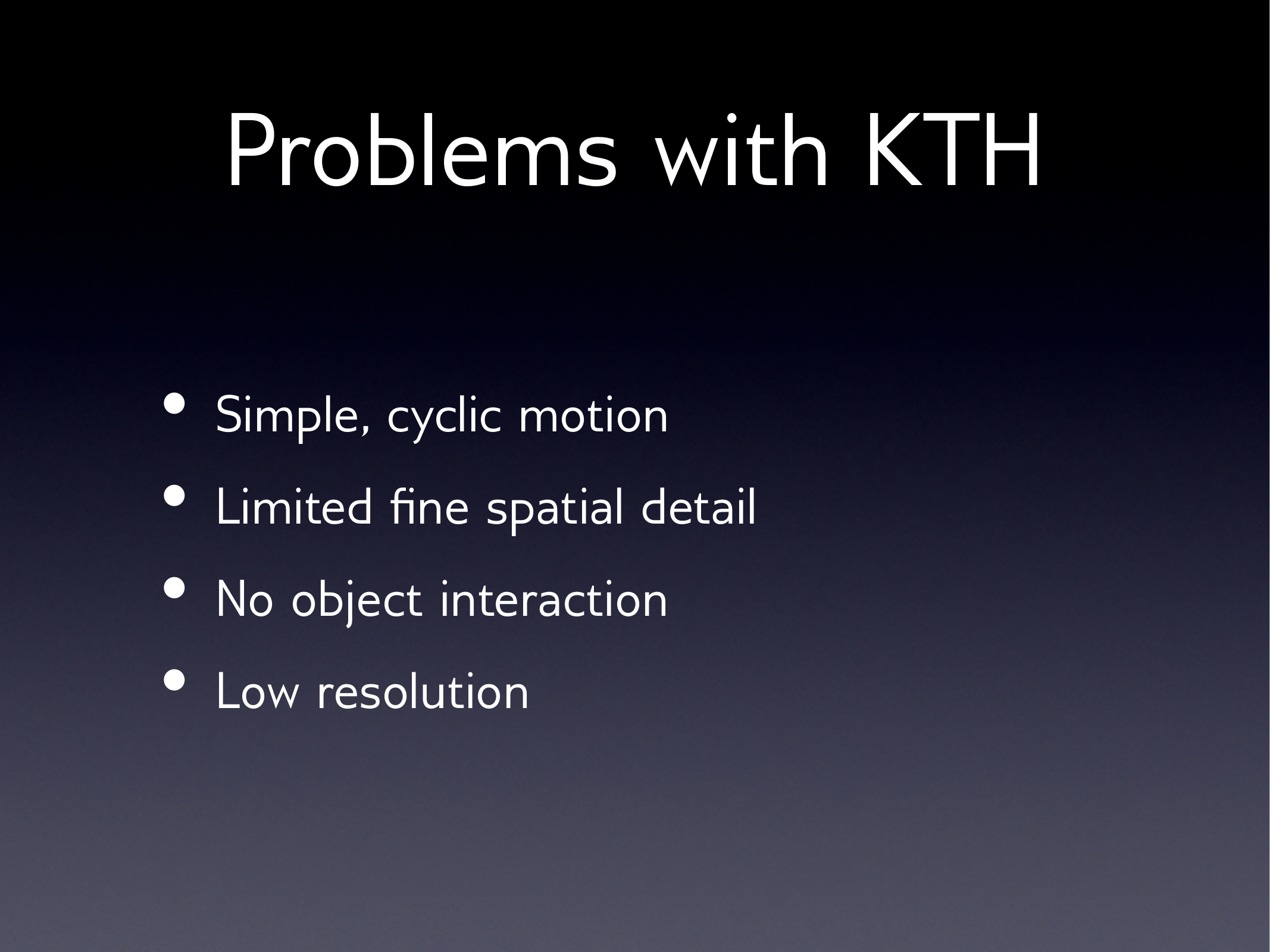

# Problems with KTH
Simple, cyclic motion
Limited fine spatial detail
No object interaction
Low resolution